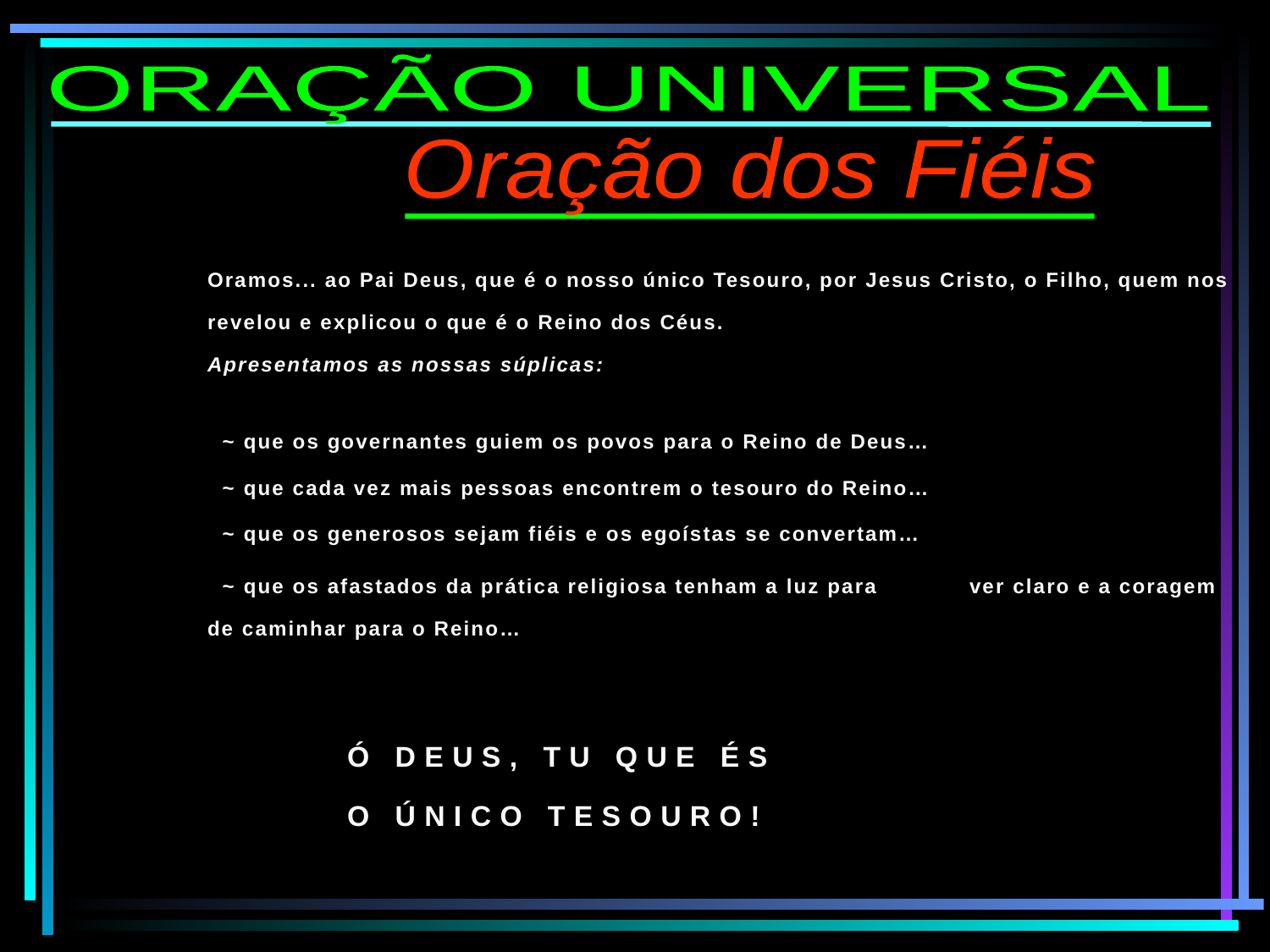

ORAÇÃO UNIVERSAL

Oração dos Fiéis

Oramos... ao Pai Deus, que é o nosso único Tesouro, por Jesus Cristo, o Filho, quem nos revelou e explicou o que é o Reino dos Céus. 			Apresentamos as nossas súplicas:
  ~ que os governantes guiem os povos para o Reino de Deus…
  ~ que cada vez mais pessoas encontrem o tesouro do Reino…
  ~ que os generosos sejam fiéis e os egoístas se convertam…
  ~ que os afastados da prática religiosa tenham a luz para 	ver claro e a coragem de caminhar para o Reino…
Ó DEUS, TU QUE ÉS
O ÚNICO TESOURO!